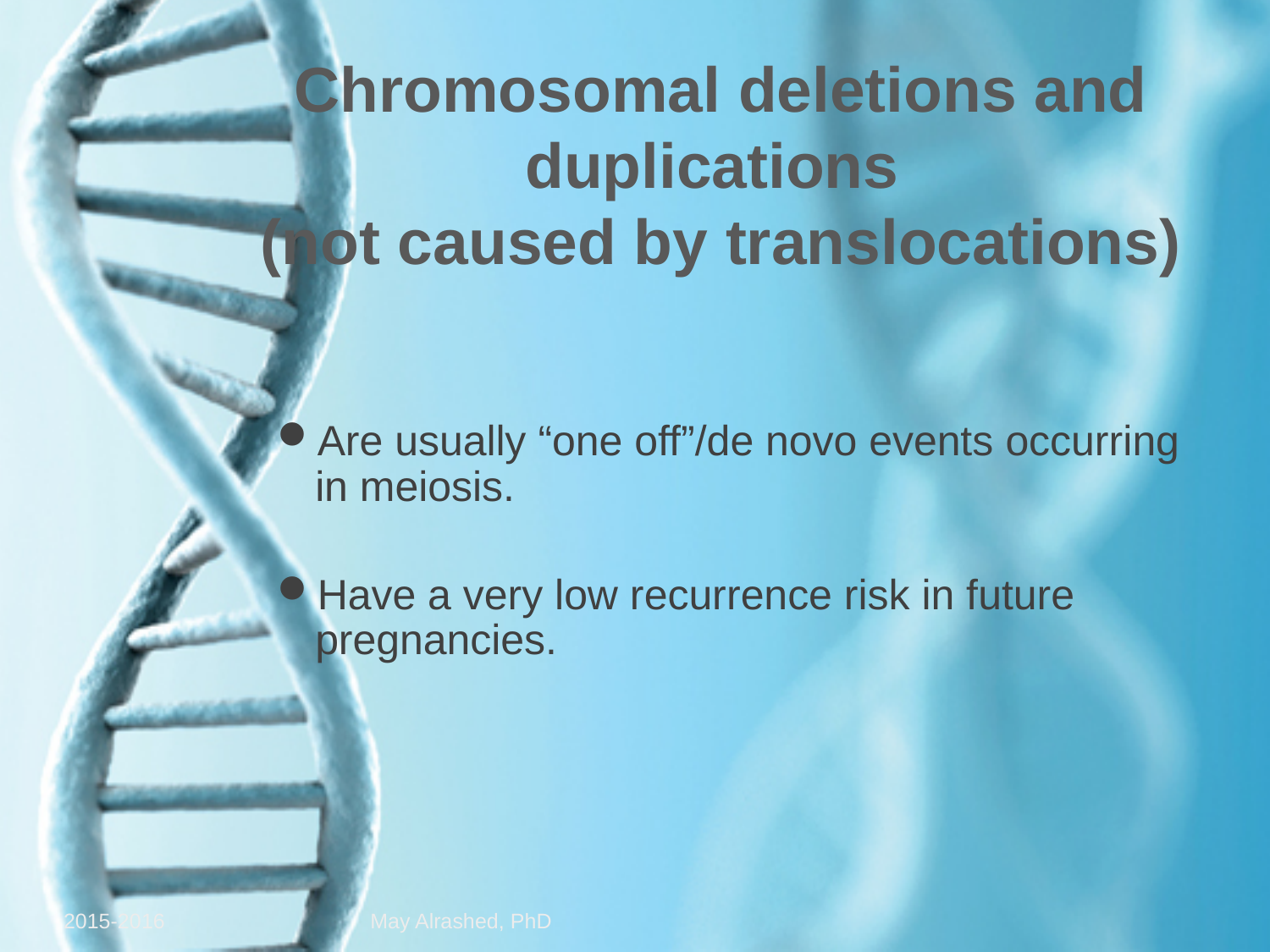

Chromosomal deletions and duplications
(not caused by translocations)
Are usually “one off”/de novo events occurring in meiosis.

Have a very low recurrence risk in future pregnancies.
2015-2016
May Alrashed, PhD